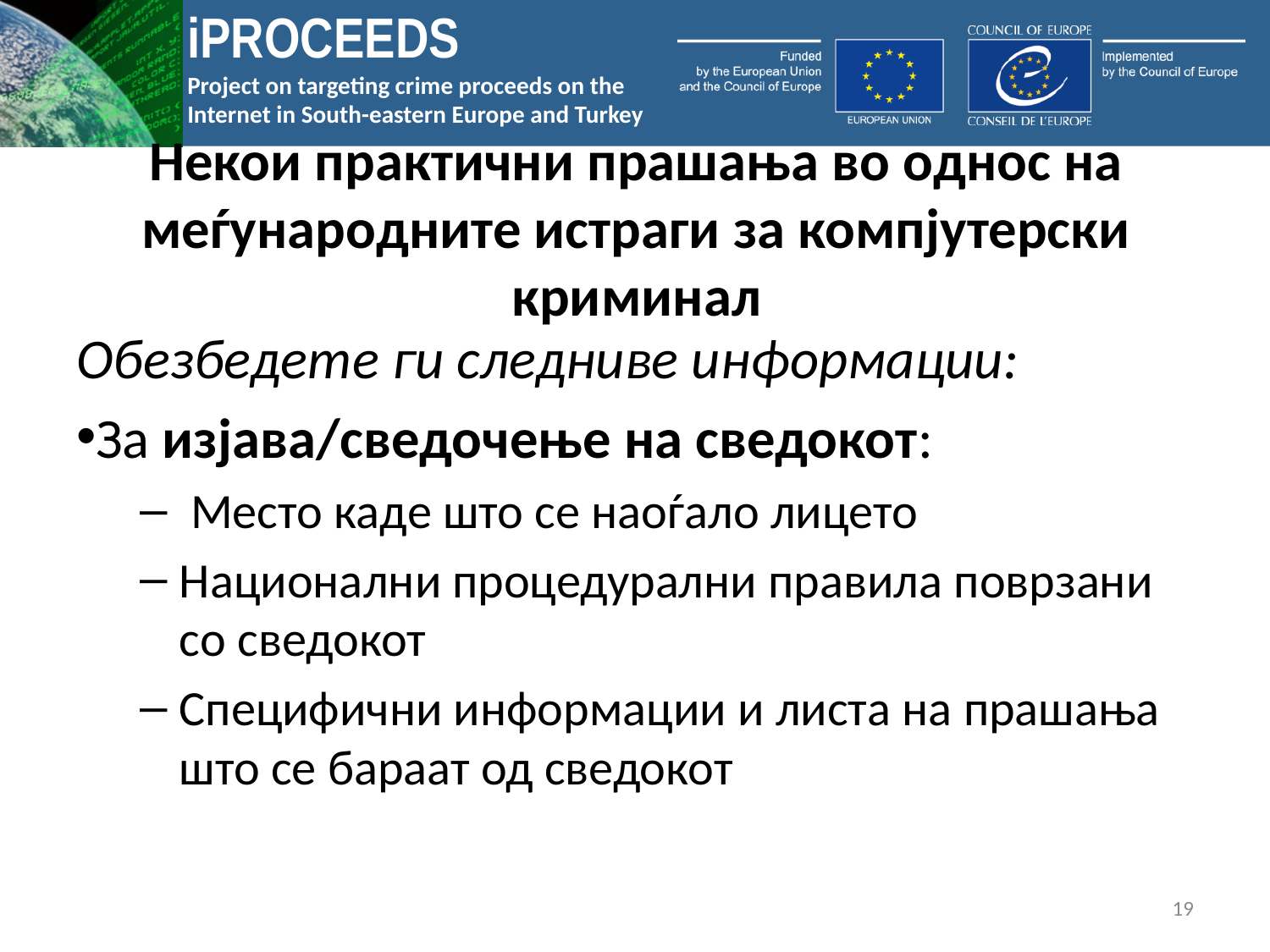

# Некои практични прашања во однос на меѓународните истраги за компјутерски криминал
Обезбедете ги следниве информации:
За изјава/сведочење на сведокот:
 Место каде што се наоѓало лицето
Национални процедурални правила поврзани со сведокот
Специфични информации и листа на прашања што се бараат од сведокот

19